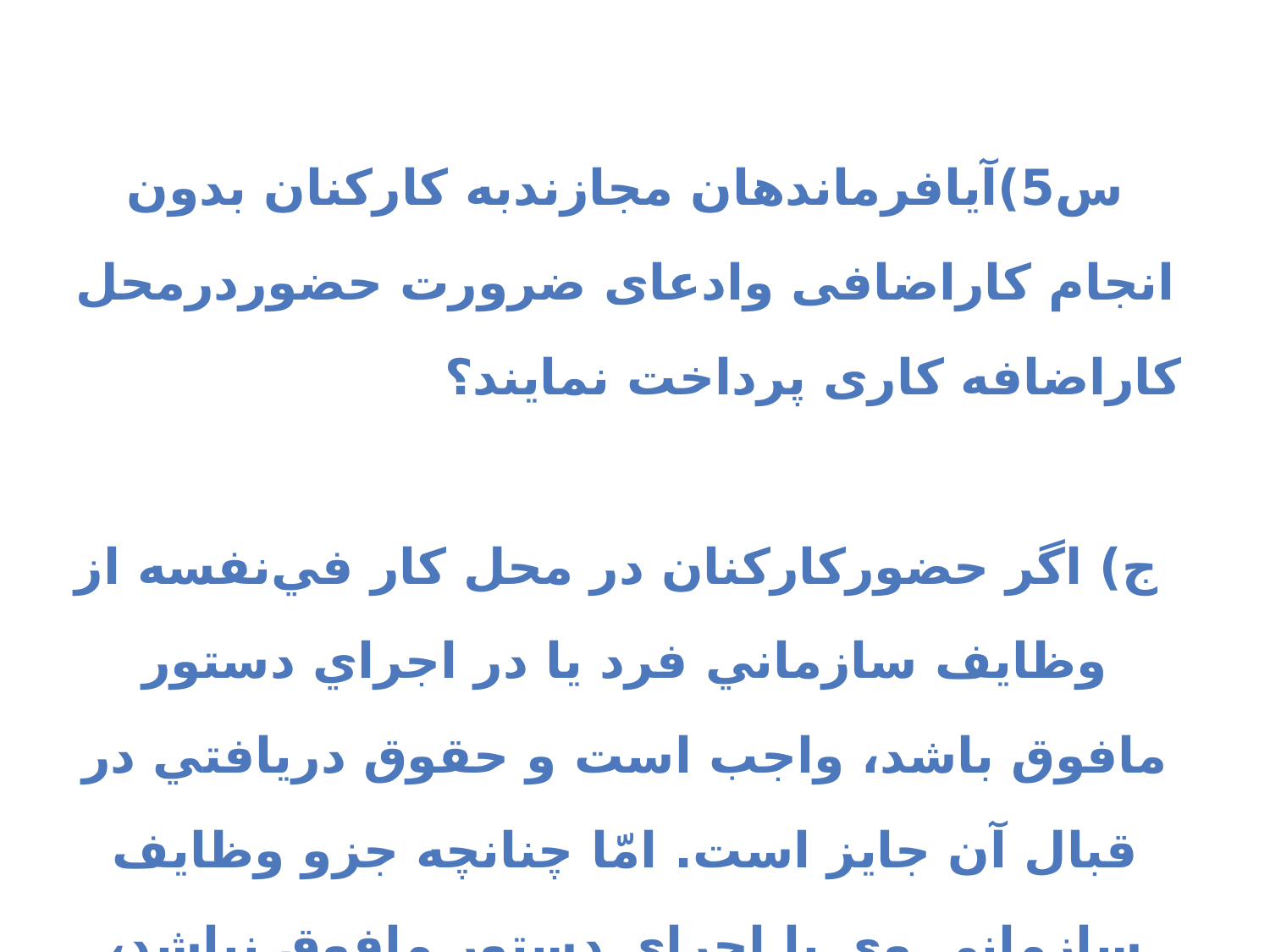

س5)آیافرماندهان مجازندبه کارکنان بدون انجام کاراضافی وادعای ضرورت حضوردرمحل کاراضافه کاری پرداخت نمایند؟
 ج) اگر حضورکارکنان در محل كار في‌نفسه از وظايف سازماني فرد يا در اجراي دستور مافوق باشد، واجب است و حقوق دريافتي در قبال آن جایز است. امّا چنانچه جزو وظايف سازماني وي يا اجراي دستور مافوق نباشد، آنچه در قبال اضافه‌كاري دريافت مي‌شود جایزنیست و موجب ضمان است.